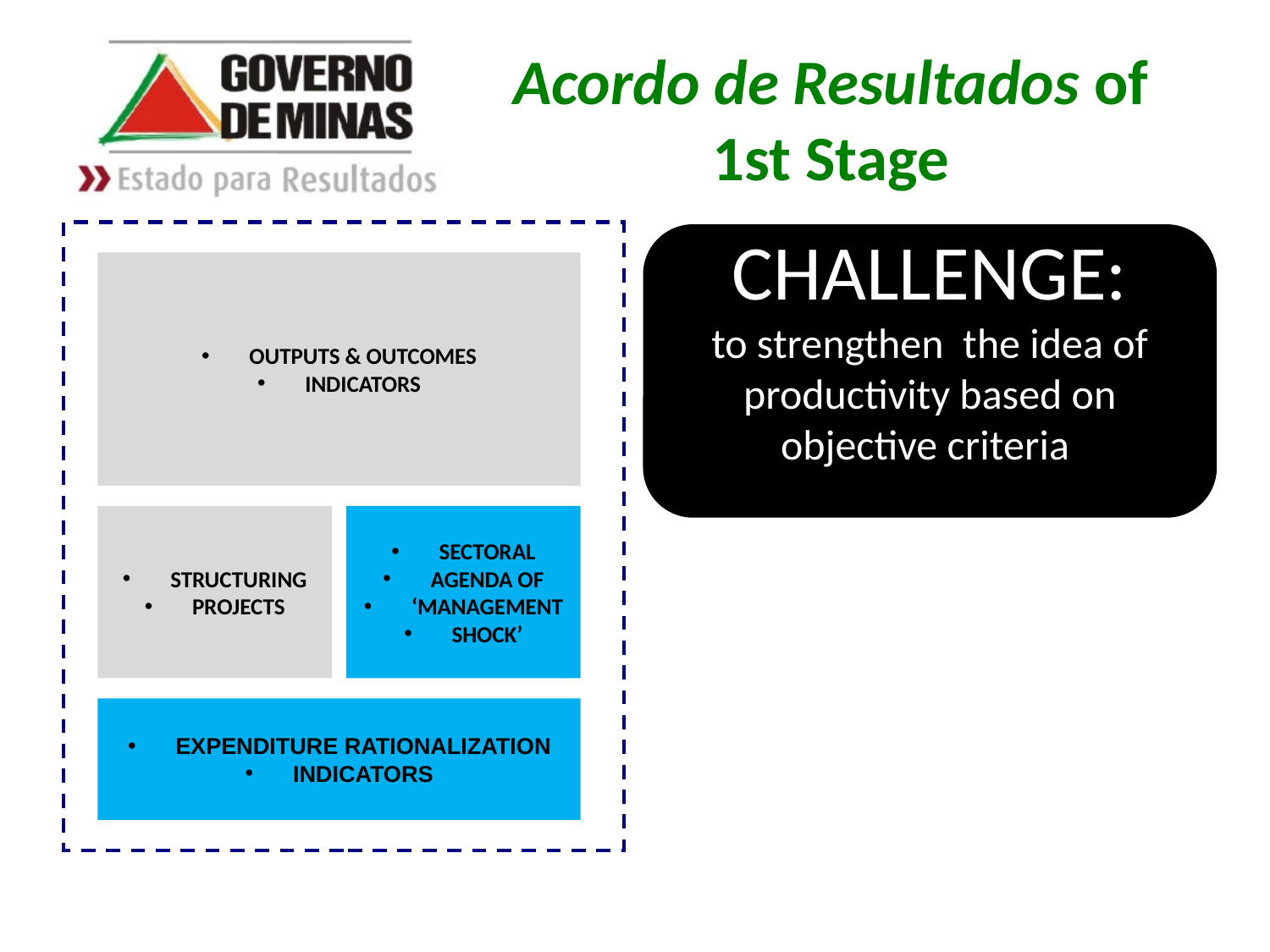

Acordo de Resultados of 1st Stage

OUTPUTS & OUTCOMES
INDICATORS
STRUCTURING
PROJECTS
SECTORAL
AGENDA OF
‘MANAGEMENT
SHOCK’
EXPENDITURE RATIONALIZATION
INDICATORS
CHALLENGE:
to strengthen  the idea of productivity based on objective criteria